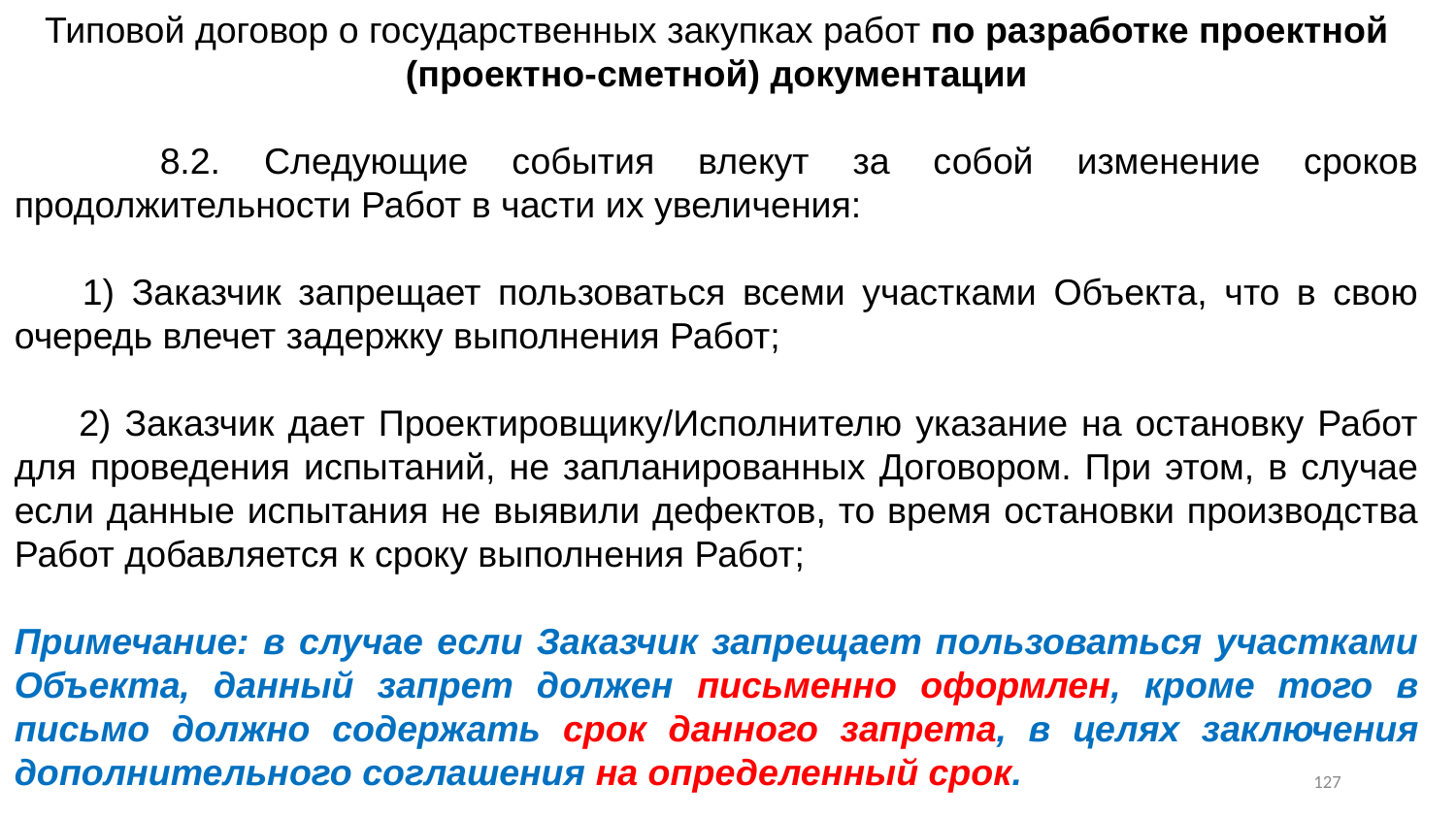

Типовой договор о государственных закупках работ по разработке проектной (проектно-сметной) документации

	8.2. Следующие события влекут за собой изменение сроков продолжительности Работ в части их увеличения:

      1) Заказчик запрещает пользоваться всеми участками Объекта, что в свою очередь влечет задержку выполнения Работ;

      2) Заказчик дает Проектировщику/Исполнителю указание на остановку Работ для проведения испытаний, не запланированных Договором. При этом, в случае если данные испытания не выявили дефектов, то время остановки производства Работ добавляется к сроку выполнения Работ;

Примечание: в случае если Заказчик запрещает пользоваться участками Объекта, данный запрет должен письменно оформлен, кроме того в письмо должно содержать срок данного запрета, в целях заключения дополнительного соглашения на определенный срок.

127